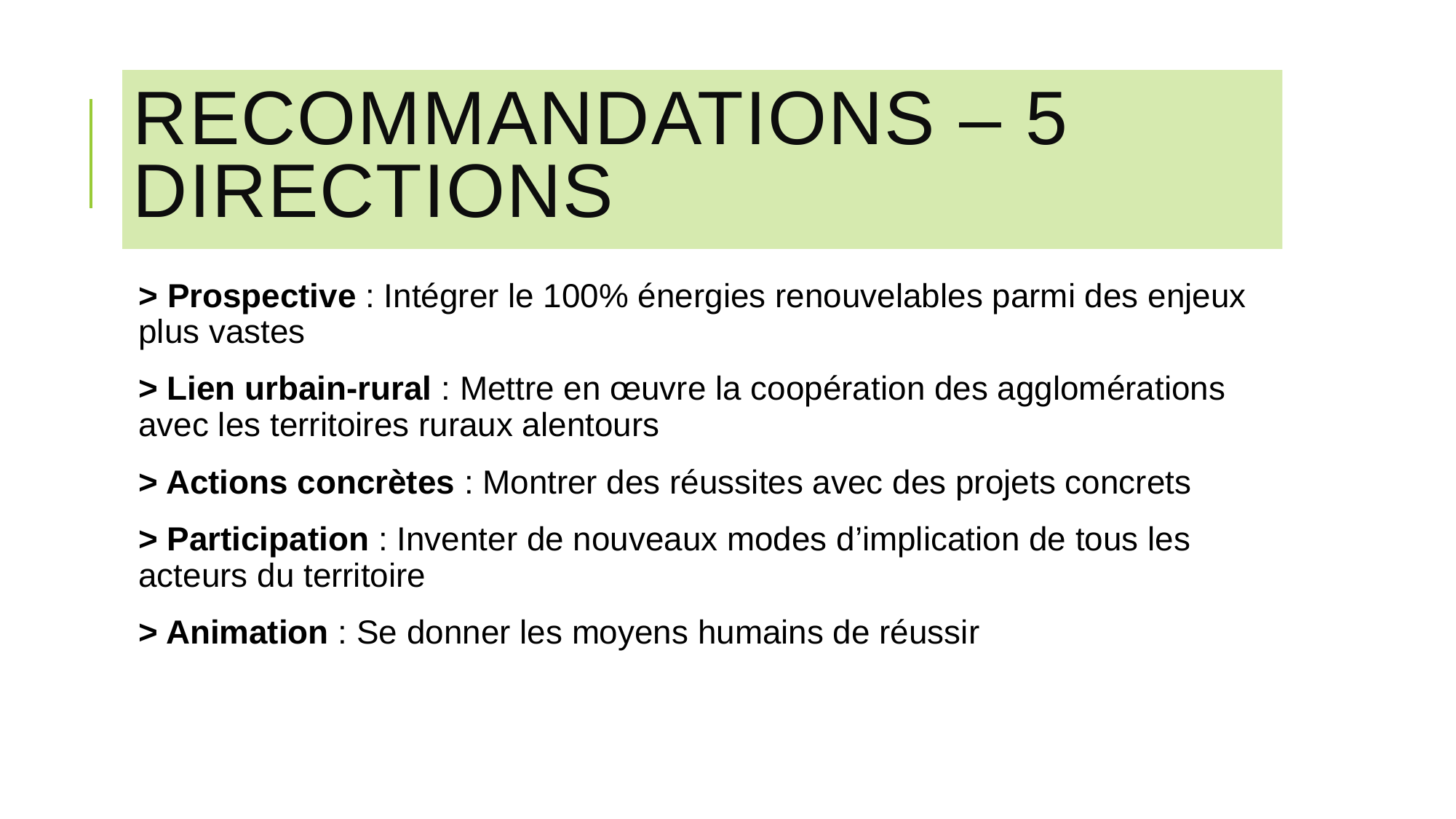

# Recommandations – 5 directions
> Prospective : Intégrer le 100% énergies renouvelables parmi des enjeux plus vastes
> Lien urbain-rural : Mettre en œuvre la coopération des agglomérations avec les territoires ruraux alentours
> Actions concrètes : Montrer des réussites avec des projets concrets
> Participation : Inventer de nouveaux modes d’implication de tous les acteurs du territoire
> Animation : Se donner les moyens humains de réussir